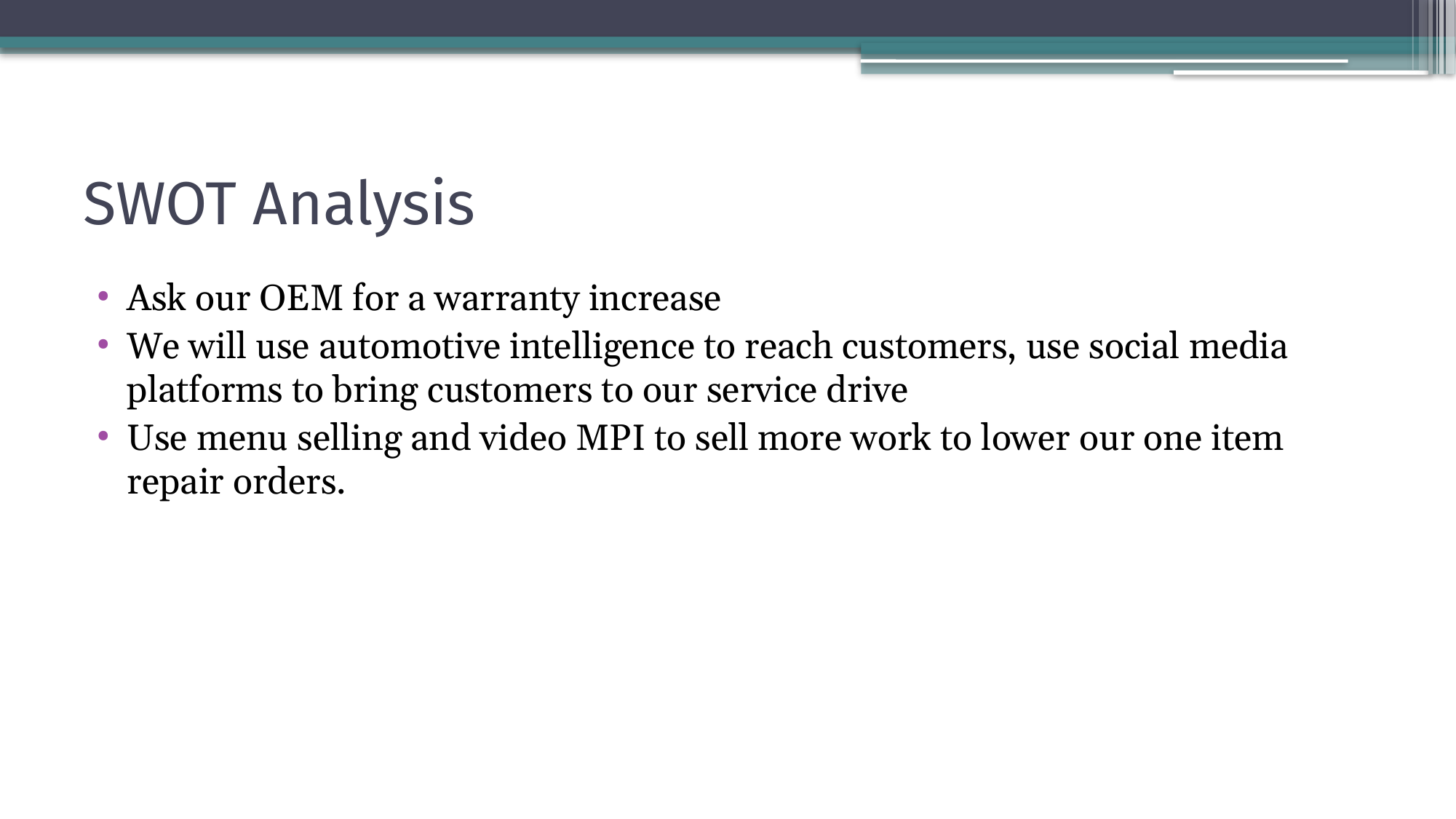

# SWOT Analysis
Ask our OEM for a warranty increase
We will use automotive intelligence to reach customers, use social media platforms to bring customers to our service drive
Use menu selling and video MPI to sell more work to lower our one item repair orders.